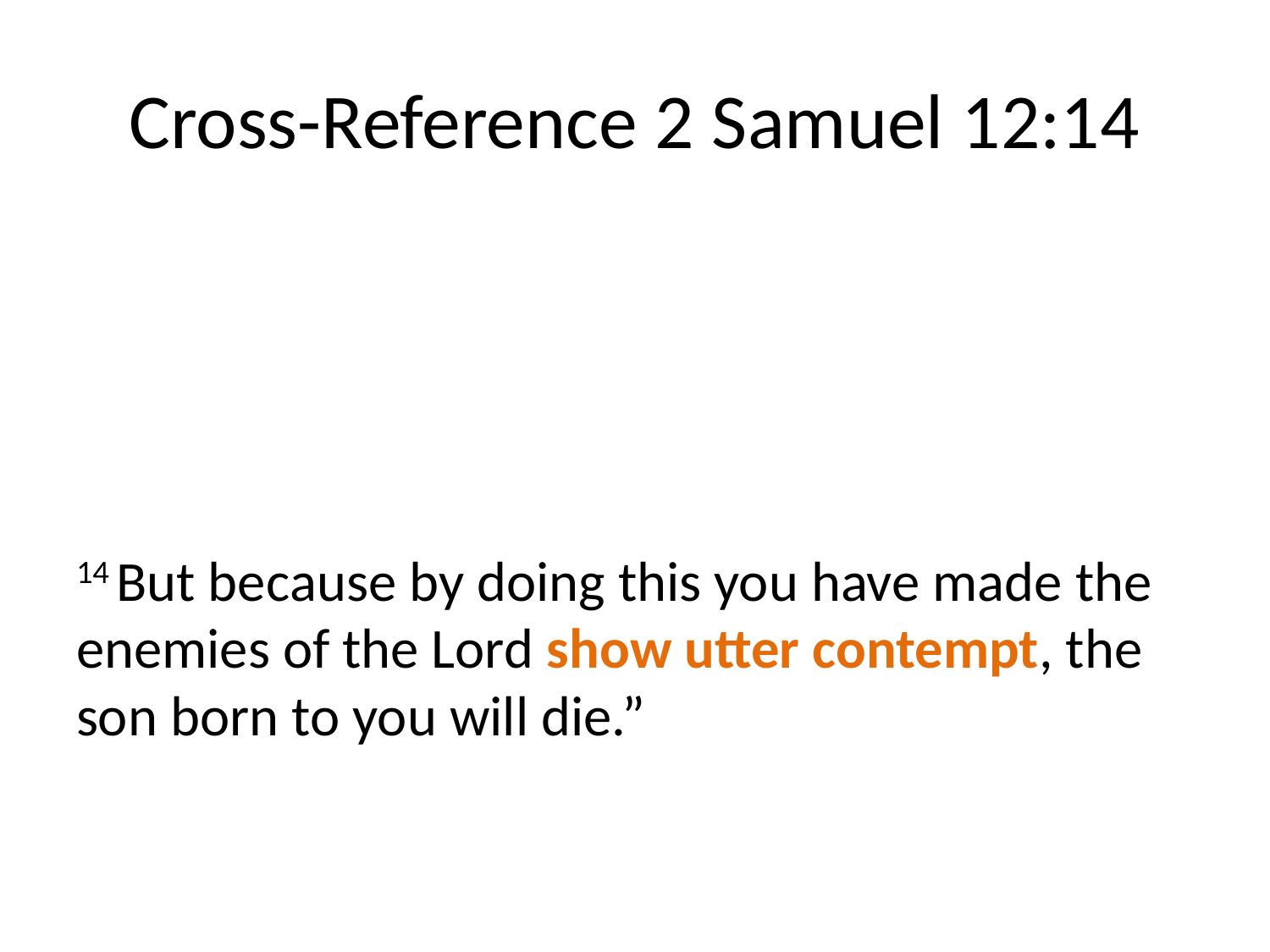

# Cross-Reference 2 Samuel 12:14

14 But because by doing this you have made the enemies of the Lord show utter contempt, the son born to you will die.”